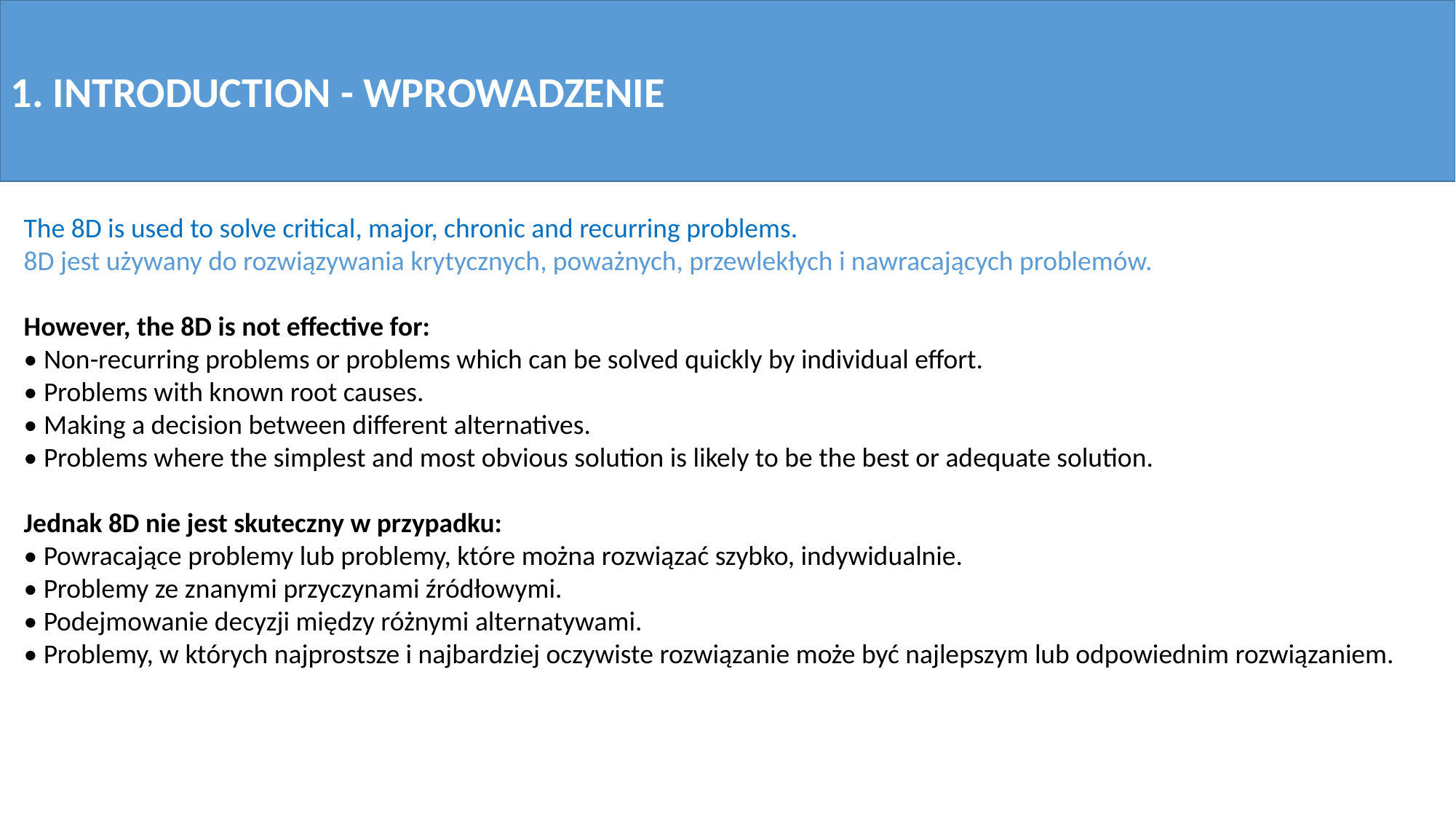

1. INTRODUCTION - WPROWADZENIE
The 8D is used to solve critical, major, chronic and recurring problems.
8D jest używany do rozwiązywania krytycznych, poważnych, przewlekłych i nawracających problemów.

However, the 8D is not effective for:
• Non-recurring problems or problems which can be solved quickly by individual effort.
• Problems with known root causes.
• Making a decision between different alternatives.
• Problems where the simplest and most obvious solution is likely to be the best or adequate solution.

Jednak 8D nie jest skuteczny w przypadku:
• Powracające problemy lub problemy, które można rozwiązać szybko, indywidualnie.
• Problemy ze znanymi przyczynami źródłowymi.
• Podejmowanie decyzji między różnymi alternatywami.
• Problemy, w których najprostsze i najbardziej oczywiste rozwiązanie może być najlepszym lub odpowiednim rozwiązaniem.